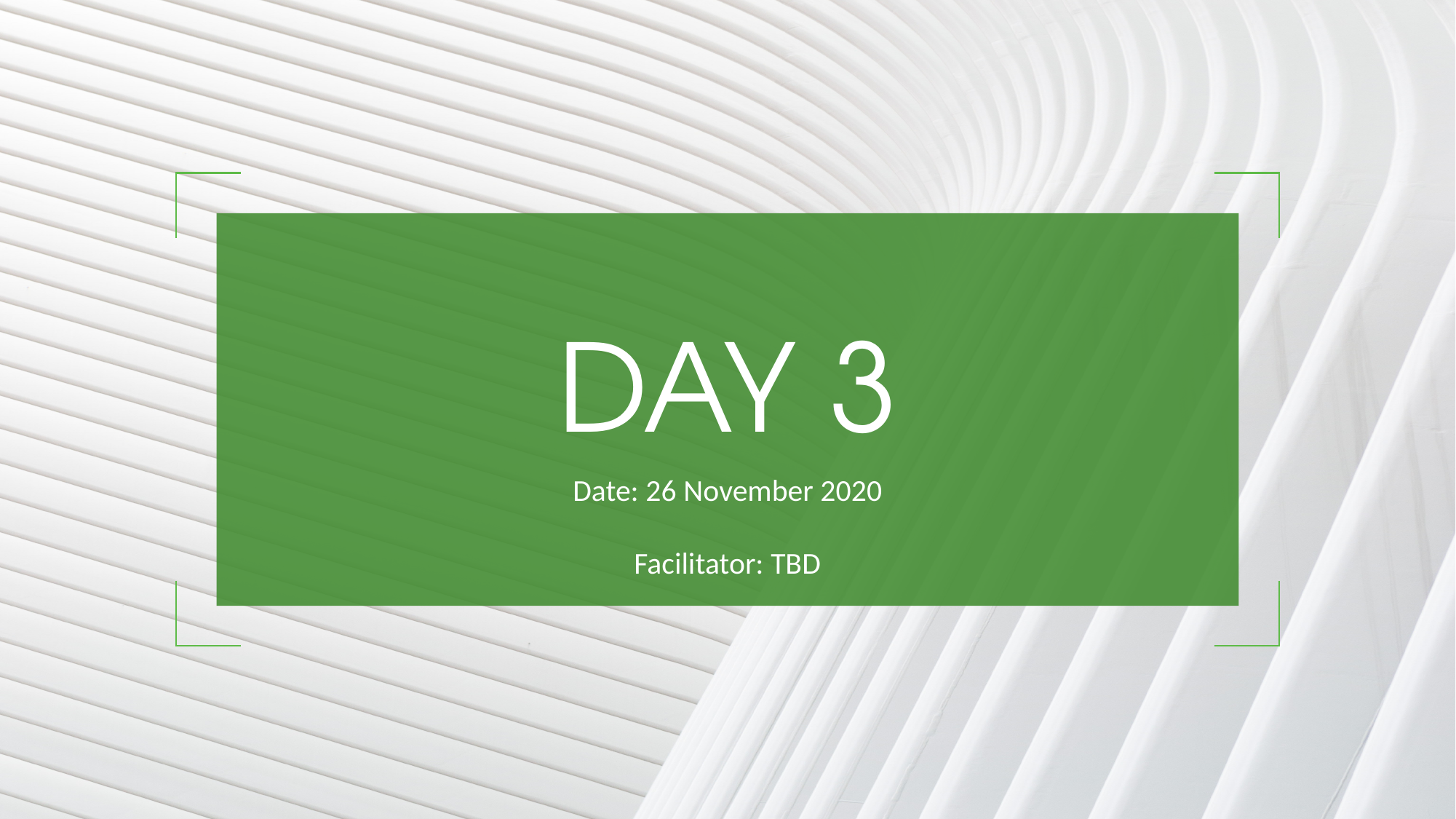

DAY 3
Date: 26 November 2020

Facilitator: TBD